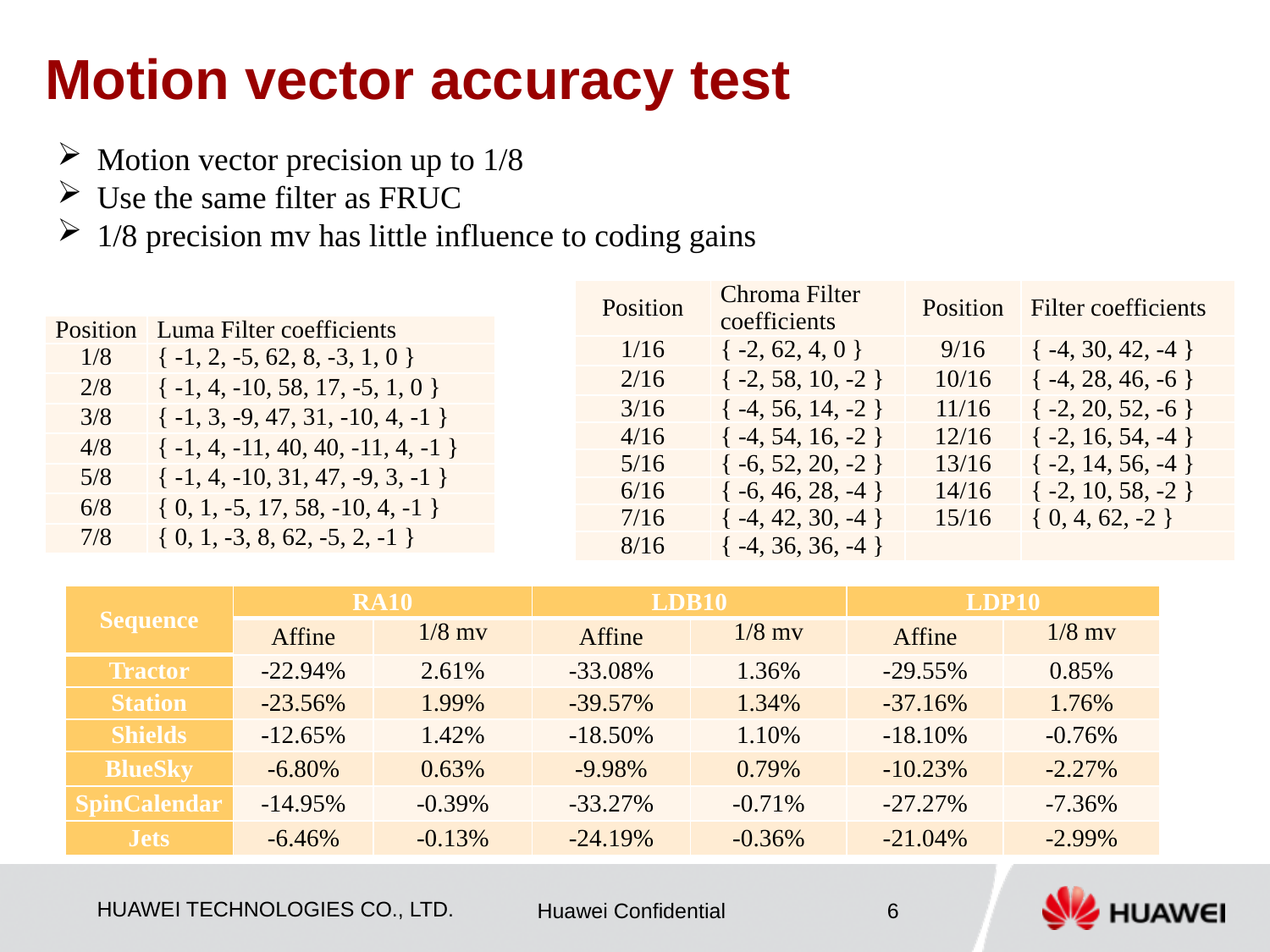

# Motion vector accuracy test
Motion vector precision up to 1/8
Use the same filter as FRUC
1/8 precision mv has little influence to coding gains
| Position | Chroma Filter coefficients | Position | Filter coefficients |
| --- | --- | --- | --- |
| 1/16 | { -2, 62, 4, 0 } | 9/16 | { -4, 30, 42, -4 } |
| 2/16 | { -2, 58, 10, -2 } | 10/16 | { -4, 28, 46, -6 } |
| 3/16 | { -4, 56, 14, -2 } | 11/16 | { -2, 20, 52, -6 } |
| 4/16 | { -4, 54, 16, -2 } | 12/16 | { -2, 16, 54, -4 } |
| 5/16 | { -6, 52, 20, -2 } | 13/16 | { -2, 14, 56, -4 } |
| 6/16 | { -6, 46, 28, -4 } | 14/16 | { -2, 10, 58, -2 } |
| 7/16 | { -4, 42, 30, -4 } | 15/16 | { 0, 4, 62, -2 } |
| 8/16 | { -4, 36, 36, -4 } |  |  |
| Position | Luma Filter coefficients |
| --- | --- |
| 1/8 | { -1, 2, -5, 62, 8, -3, 1, 0 } |
| 2/8 | { -1, 4, -10, 58, 17, -5, 1, 0 } |
| 3/8 | { -1, 3, -9, 47, 31, -10, 4, -1 } |
| 4/8 | { -1, 4, -11, 40, 40, -11, 4, -1 } |
| 5/8 | { -1, 4, -10, 31, 47, -9, 3, -1 } |
| 6/8 | { 0, 1, -5, 17, 58, -10, 4, -1 } |
| 7/8 | { 0, 1, -3, 8, 62, -5, 2, -1 } |
| Sequence | RA10 |  | LDB10 |  | LDP10 |  |
| --- | --- | --- | --- | --- | --- | --- |
|  | Affine | 1/8 mv | Affine | 1/8 mv | Affine | 1/8 mv |
| Tractor | -22.94% | 2.61% | -33.08% | 1.36% | -29.55% | 0.85% |
| Station | -23.56% | 1.99% | -39.57% | 1.34% | -37.16% | 1.76% |
| Shields | -12.65% | 1.42% | -18.50% | 1.10% | -18.10% | -0.76% |
| BlueSky | -6.80% | 0.63% | -9.98% | 0.79% | -10.23% | -2.27% |
| SpinCalendar | -14.95% | -0.39% | -33.27% | -0.71% | -27.27% | -7.36% |
| Jets | -6.46% | -0.13% | -24.19% | -0.36% | -21.04% | -2.99% |